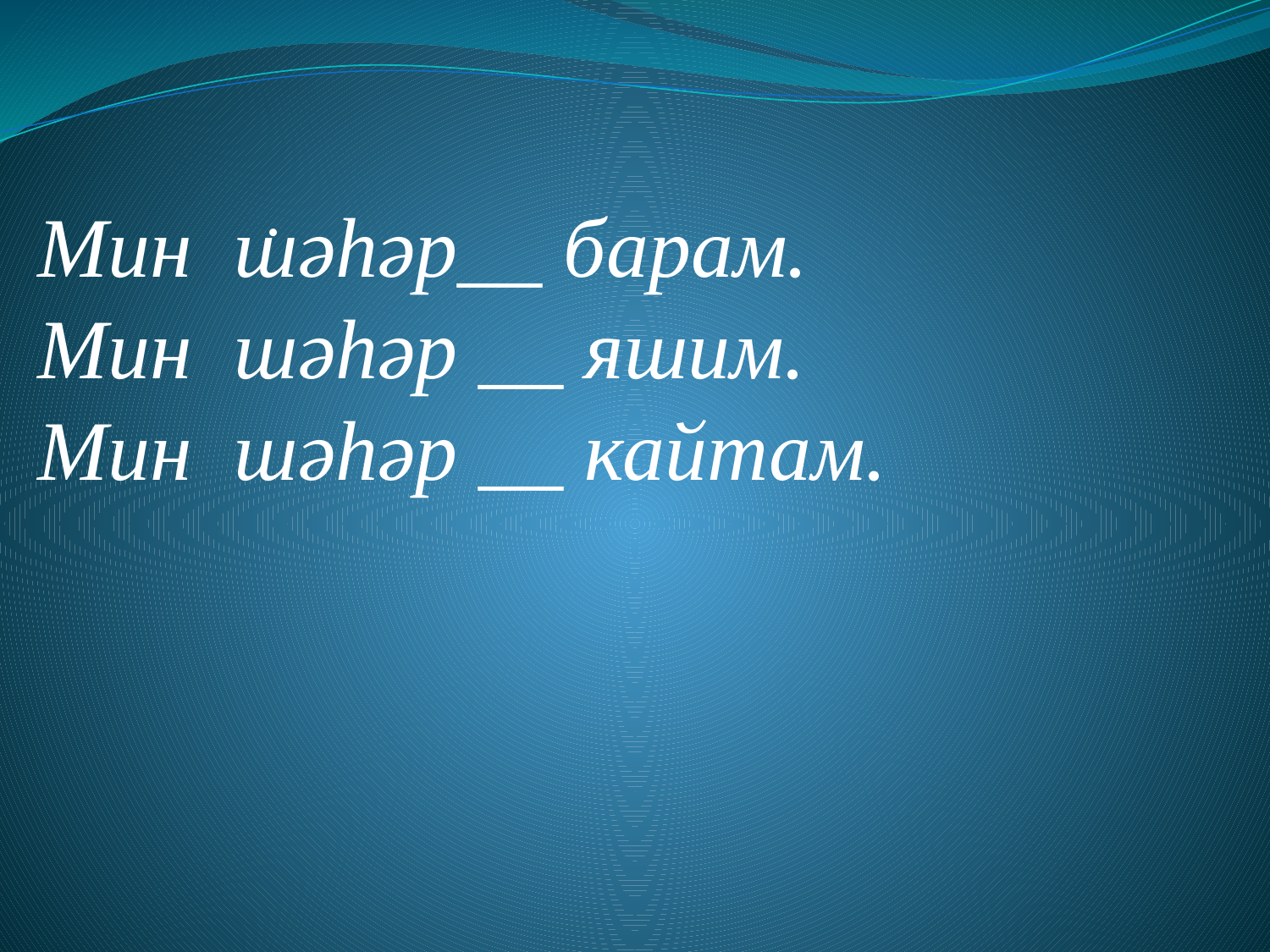

.

Мин  шәһәр__ барам.
Мин  шәһәр __ яшим.
Мин  шәһәр __ кайтам.